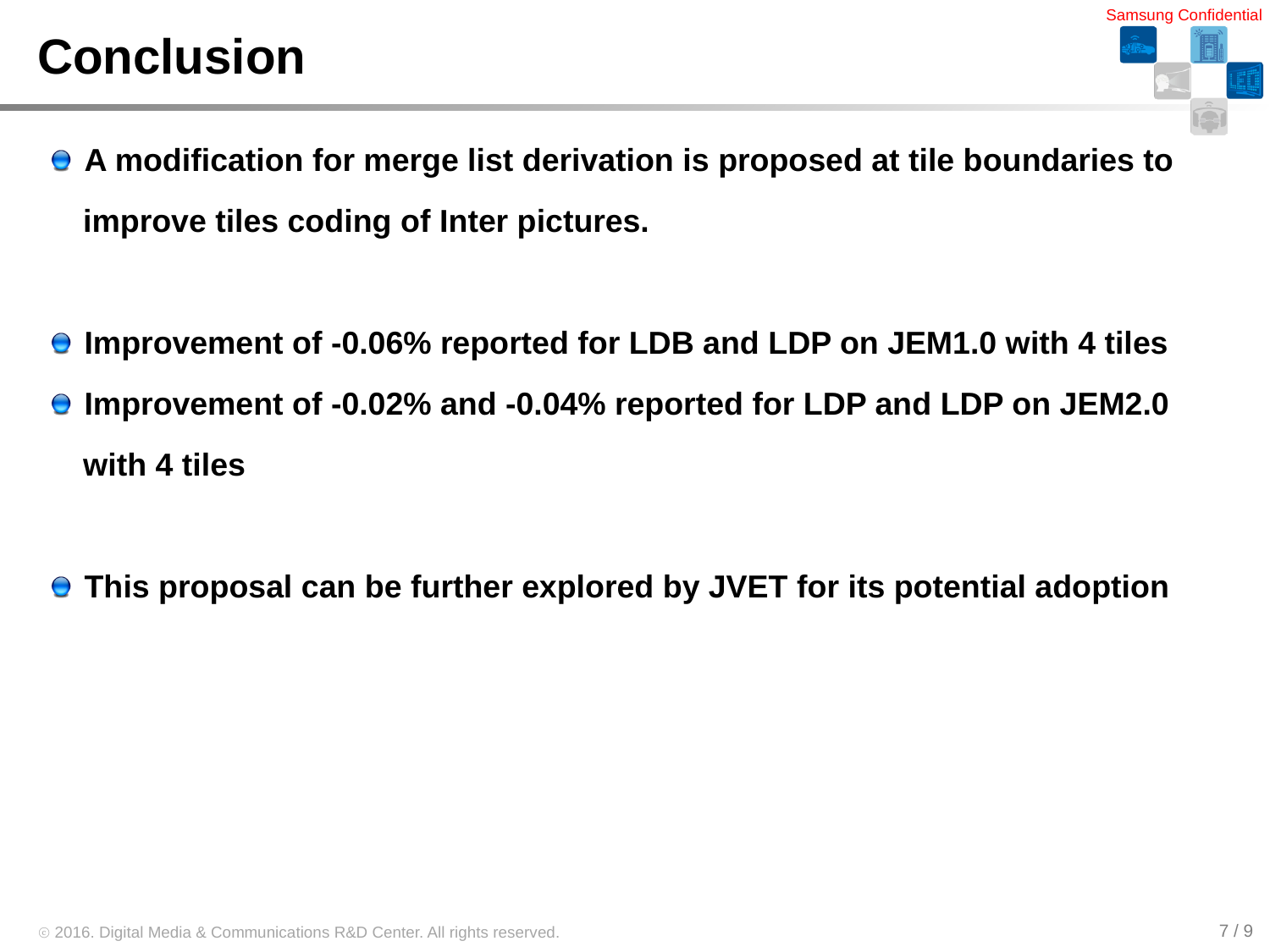

# Conclusion
A modification for merge list derivation is proposed at tile boundaries to
    improve tiles coding of Inter pictures.

Improvement of -0.06% reported for LDB and LDP on JEM1.0 with 4 tiles
Improvement of -0.02% and -0.04% reported for LDP and LDP on JEM2.0
    with 4 tiles

This proposal can be further explored by JVET for its potential adoption

7 / 9